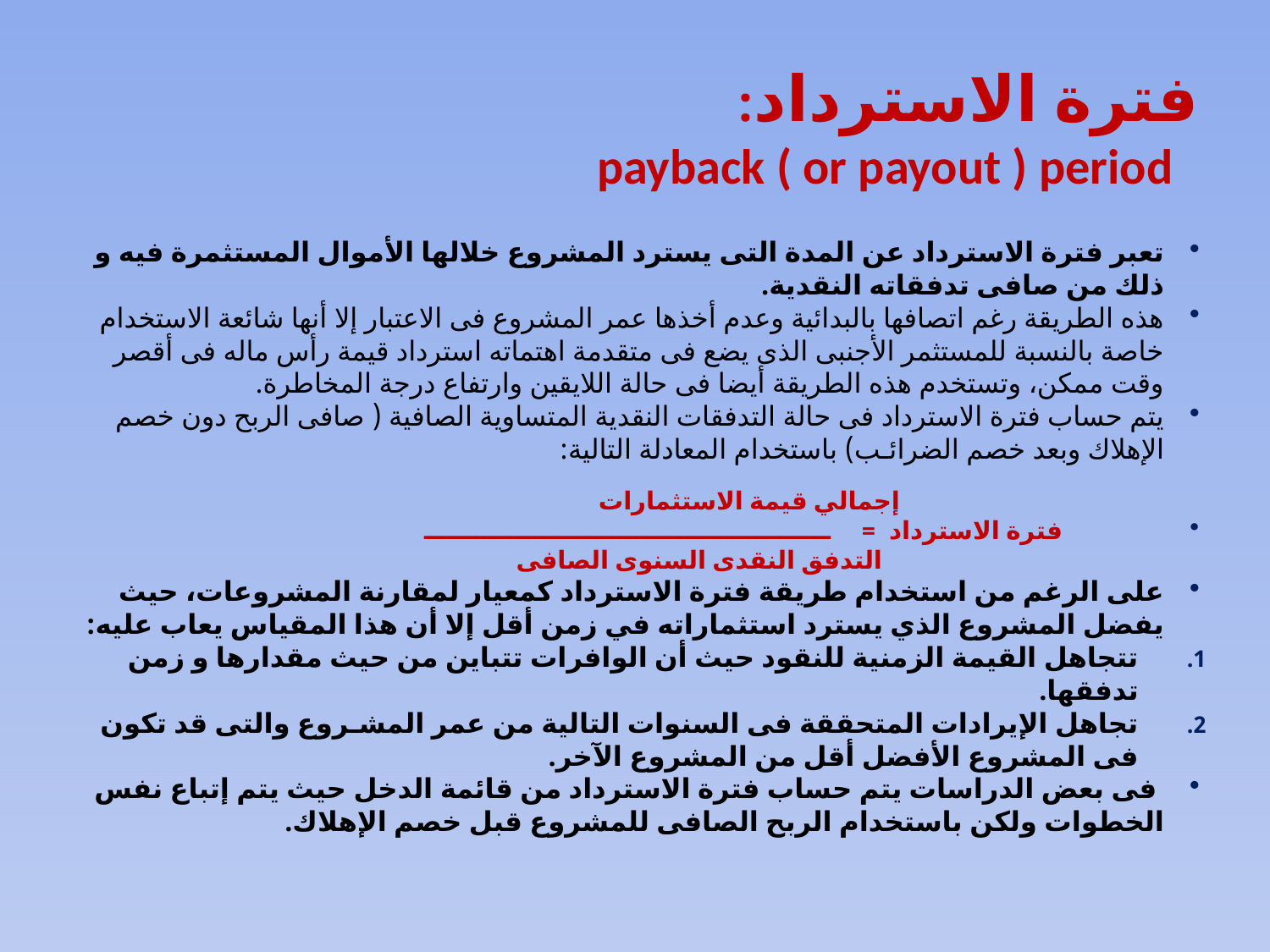

# فترة الاسترداد: payback ( or payout ) period
تعبر فترة الاسترداد عن المدة التى يسترد المشروع خلالها الأموال المستثمرة فيه و ذلك من صافى تدفقاته النقدية.
هذه الطريقة رغم اتصافها بالبدائية وعدم أخذها عمر المشروع فى الاعتبار إلا أنها شائعة الاستخدام خاصة بالنسبة للمستثمر الأجنبى الذى يضع فى متقدمة اهتماته استرداد قيمة رأس ماله فى أقصر وقت ممكن، وتستخدم هذه الطريقة أيضا فى حالة اللايقين وارتفاع درجة المخاطرة.
يتم حساب فترة الاسترداد فى حالة التدفقات النقدية المتساوية الصافية ( صافى الربح دون خصم الإهلاك وبعد خصم الضرائـب) باستخدام المعادلة التالية:

                                                       	           إجمالي قيمة الاستثمارات
                فترة الاسترداد  =     ــــــــــــــــــــــــــــــــــــــــــــــــ
                                                 التدفق النقدى السنوى الصافى
على الرغم من استخدام طريقة فترة الاسترداد كمعيار لمقارنة المشروعات، حيث يفضل المشروع الذي يسترد استثماراته في زمن أقل إلا أن هذا المقياس يعاب عليه:
تتجاهل القيمة الزمنية للنقود حيث أن الوافرات تتباين من حيث مقدارها و زمن تدفقها.
تجاهل الإيرادات المتحققة فى السنوات التالية من عمر المشـروع والتى قد تكون فى المشروع الأفضل أقل من المشروع الآخر.
 فى بعض الدراسات يتم حساب فترة الاسترداد من قائمة الدخل حيث يتم إتباع نفس الخطوات ولكن باستخدام الربح الصافى للمشروع قبل خصم الإهلاك.

الدكتور عيسى قداده
63